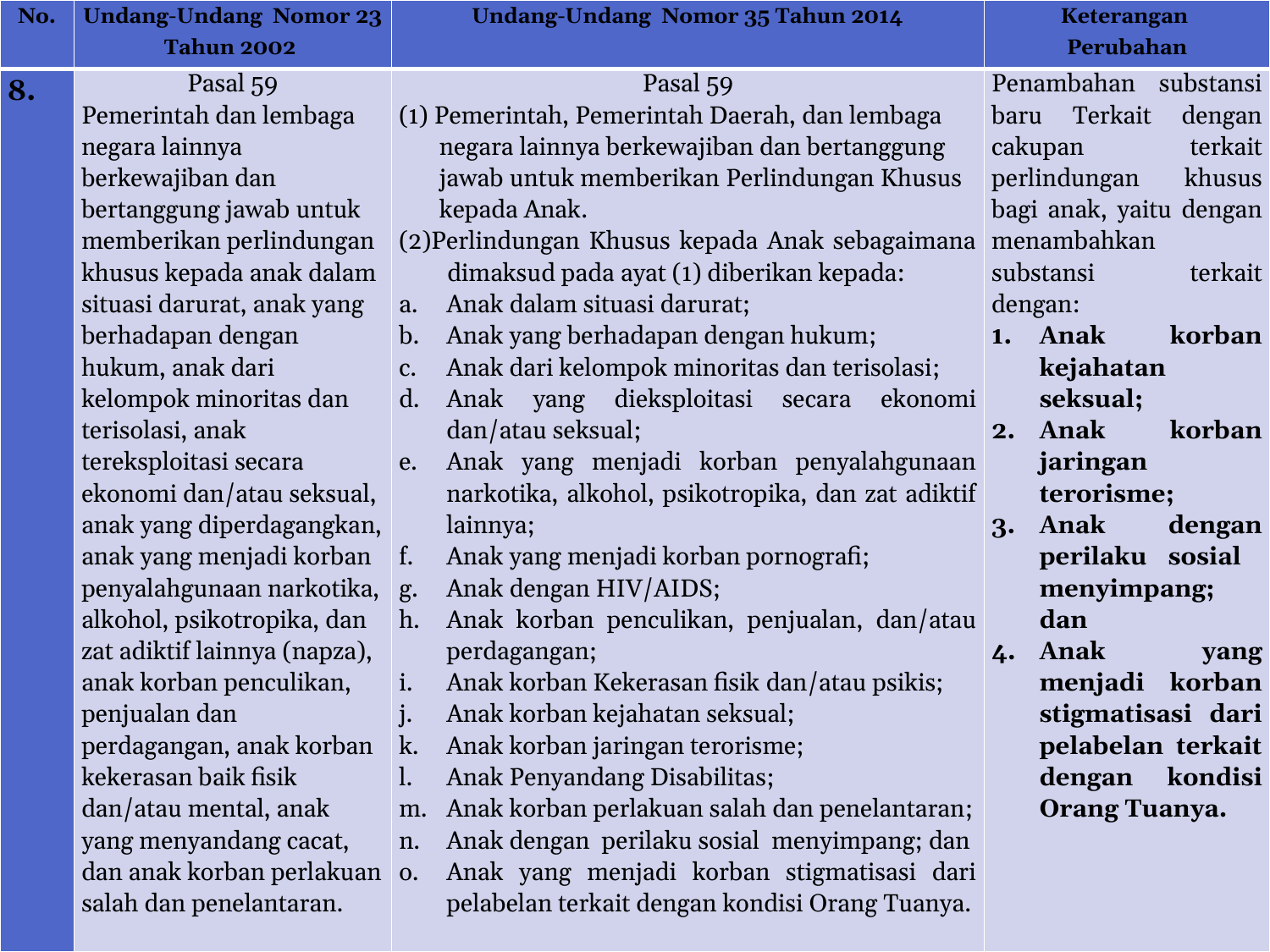

| No. | Undang-Undang Nomor 23 Tahun 2002 | Undang-Undang Nomor 35 Tahun 2014 | Keterangan Perubahan |
| --- | --- | --- | --- |
| 8. | Pasal 59 Pemerintah dan lembaga negara lainnya berkewajiban dan bertanggung jawab untuk memberikan perlindungan khusus kepada anak dalam situasi darurat, anak yang berhadapan dengan hukum, anak dari kelompok minoritas dan terisolasi, anak tereksploitasi secara ekonomi dan/atau seksual, anak yang diperdagangkan, anak yang menjadi korban penyalahgunaan narkotika, alkohol, psikotropika, dan zat adiktif lainnya (napza), anak korban penculikan, penjualan dan perdagangan, anak korban kekerasan baik fisik dan/atau mental, anak yang menyandang cacat, dan anak korban perlakuan salah dan penelantaran. | Pasal 59 (1) Pemerintah, Pemerintah Daerah, dan lembaga negara lainnya berkewajiban dan bertanggung jawab untuk memberikan Perlindungan Khusus kepada Anak. (2)Perlindungan Khusus kepada Anak sebagaimana dimaksud pada ayat (1) diberikan kepada: Anak dalam situasi darurat; Anak yang berhadapan dengan hukum; Anak dari kelompok minoritas dan terisolasi; Anak yang dieksploitasi secara ekonomi dan/atau seksual; Anak yang menjadi korban penyalahgunaan narkotika, alkohol, psikotropika, dan zat adiktif lainnya; Anak yang menjadi korban pornografi; Anak dengan HIV/AIDS; Anak korban penculikan, penjualan, dan/atau perdagangan; Anak korban Kekerasan fisik dan/atau psikis; Anak korban kejahatan seksual; Anak korban jaringan terorisme; Anak Penyandang Disabilitas; Anak korban perlakuan salah dan penelantaran; Anak dengan perilaku sosial menyimpang; dan Anak yang menjadi korban stigmatisasi dari pelabelan terkait dengan kondisi Orang Tuanya. | Penambahan substansi baru Terkait dengan cakupan terkait perlindungan khusus bagi anak, yaitu dengan menambahkan substansi terkait dengan: Anak korban kejahatan seksual; Anak korban jaringan terorisme; Anak dengan perilaku sosial menyimpang; dan Anak yang menjadi korban stigmatisasi dari pelabelan terkait dengan kondisi Orang Tuanya. |